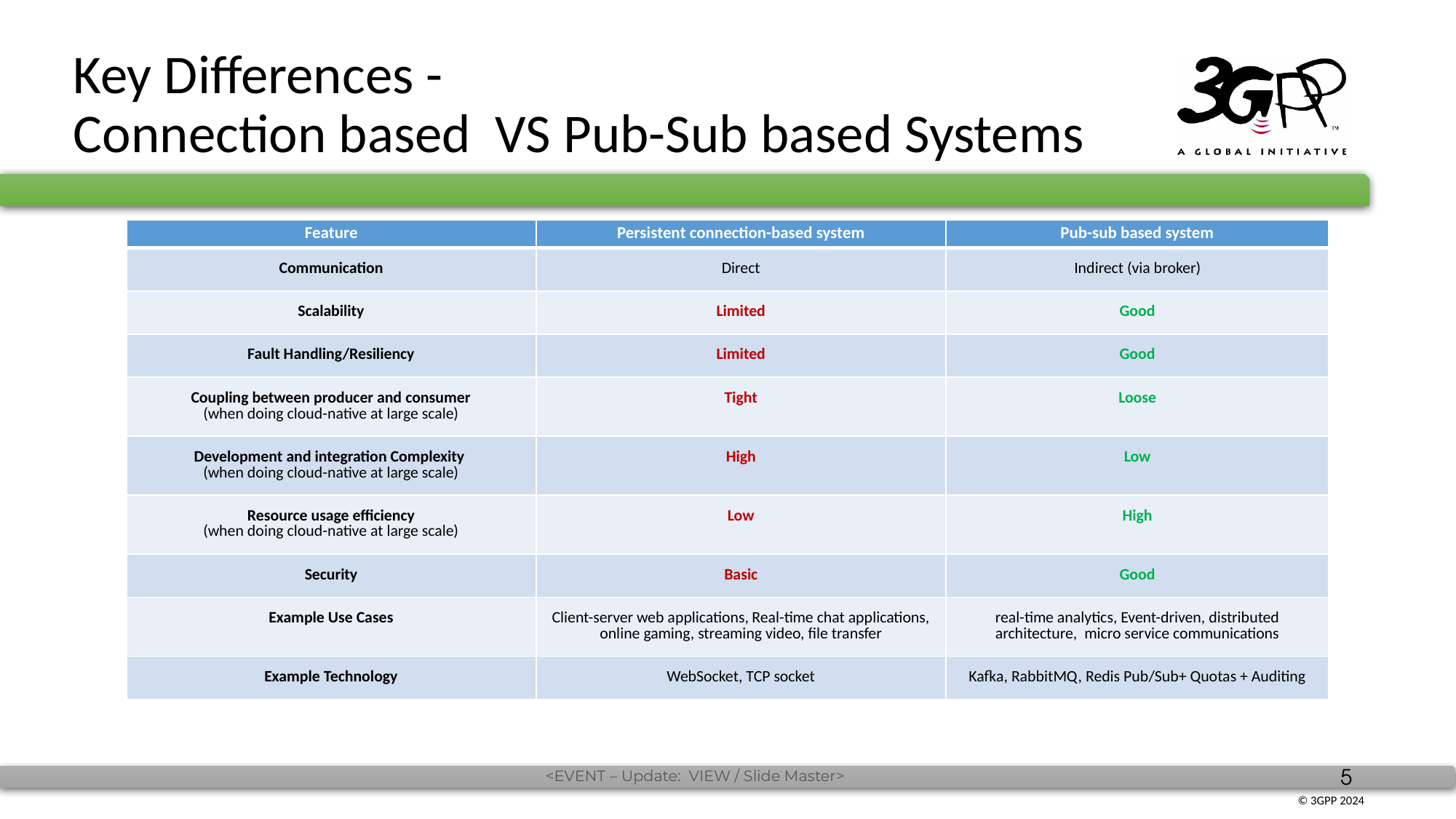

# Key Differences - Connection based  VS Pub-Sub based Systems
| Feature | Persistent connection-based system | Pub-sub based system |
| --- | --- | --- |
| Communication | Direct | Indirect (via broker) |
| Scalability | Limited | Good |
| Fault Handling/Resiliency | Limited | Good |
| Coupling between producer and consumer (when doing cloud-native at large scale) | Tight | Loose |
| Development and integration Complexity (when doing cloud-native at large scale) | High | Low |
| Resource usage efficiency (when doing cloud-native at large scale) | Low | High |
| Security | Basic | Good |
| Example Use Cases | Client-server web applications, Real-time chat applications, online gaming, streaming video, file transfer | real-time analytics, Event-driven, distributed architecture, micro service communications |
| Example Technology | WebSocket, TCP socket | Kafka, RabbitMQ, Redis Pub/Sub+ Quotas + Auditing |